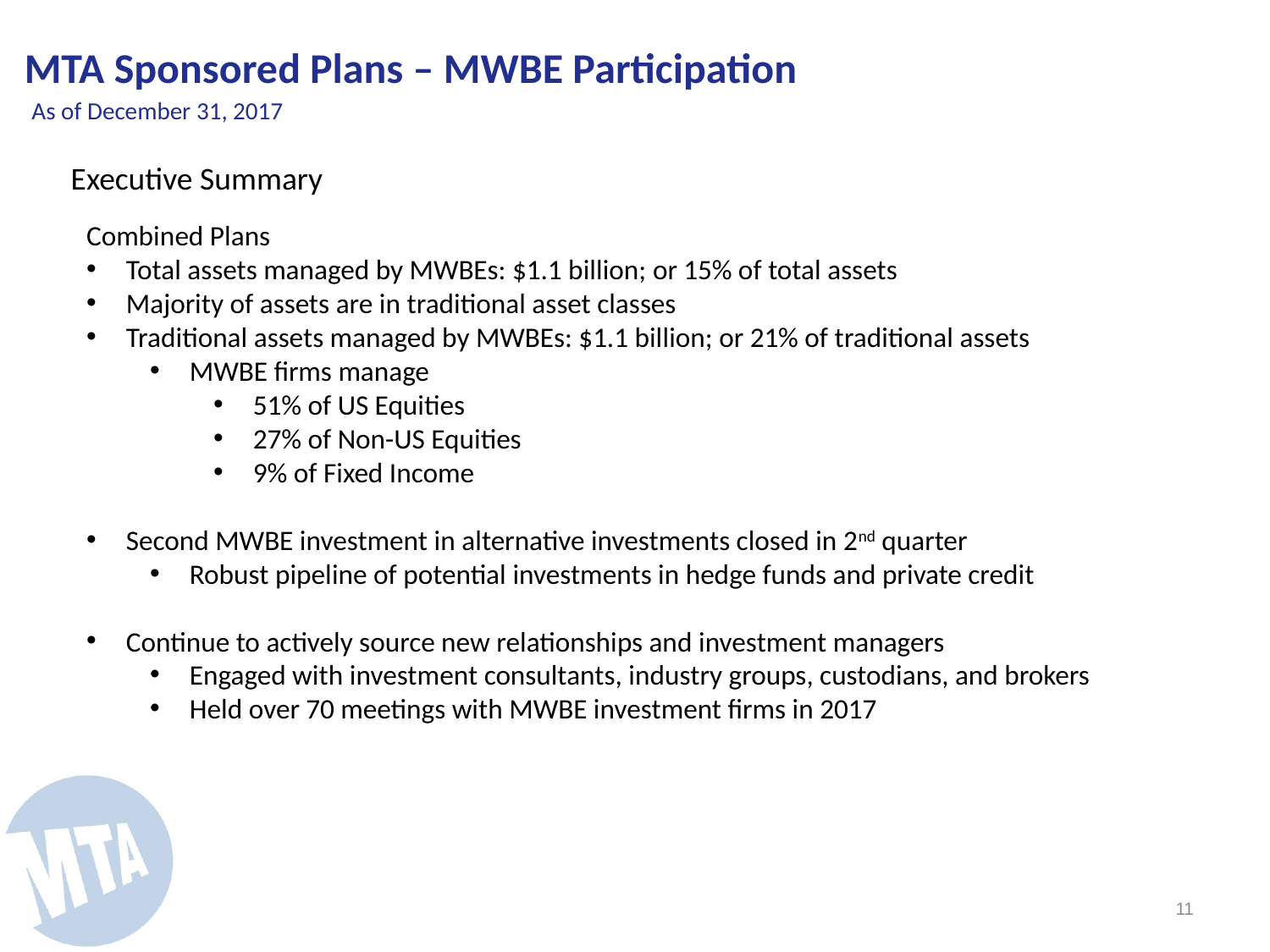

MTA Sponsored Plans – MWBE Participation
As of December 31, 2017
Executive Summary
Combined Plans
Total assets managed by MWBEs: $1.1 billion; or 15% of total assets
Majority of assets are in traditional asset classes
Traditional assets managed by MWBEs: $1.1 billion; or 21% of traditional assets
MWBE firms manage
51% of US Equities
27% of Non-US Equities
9% of Fixed Income

Second MWBE investment in alternative investments closed in 2nd quarter
Robust pipeline of potential investments in hedge funds and private credit

Continue to actively source new relationships and investment managers
Engaged with investment consultants, industry groups, custodians, and brokers
Held over 70 meetings with MWBE investment firms in 2017
11